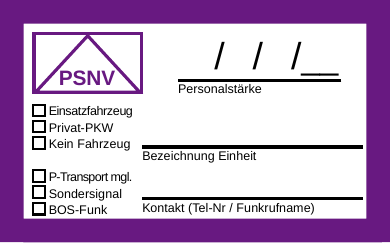

/   /   /__

PSNV
Personalstärke
Einsatzfahrzeug
Privat-PKW
Kein Fahrzeug

P-Transport mgl.
Sondersignal
BOS-Funk

Bezeichnung Einheit

Kontakt (Tel-Nr / Funkrufname)